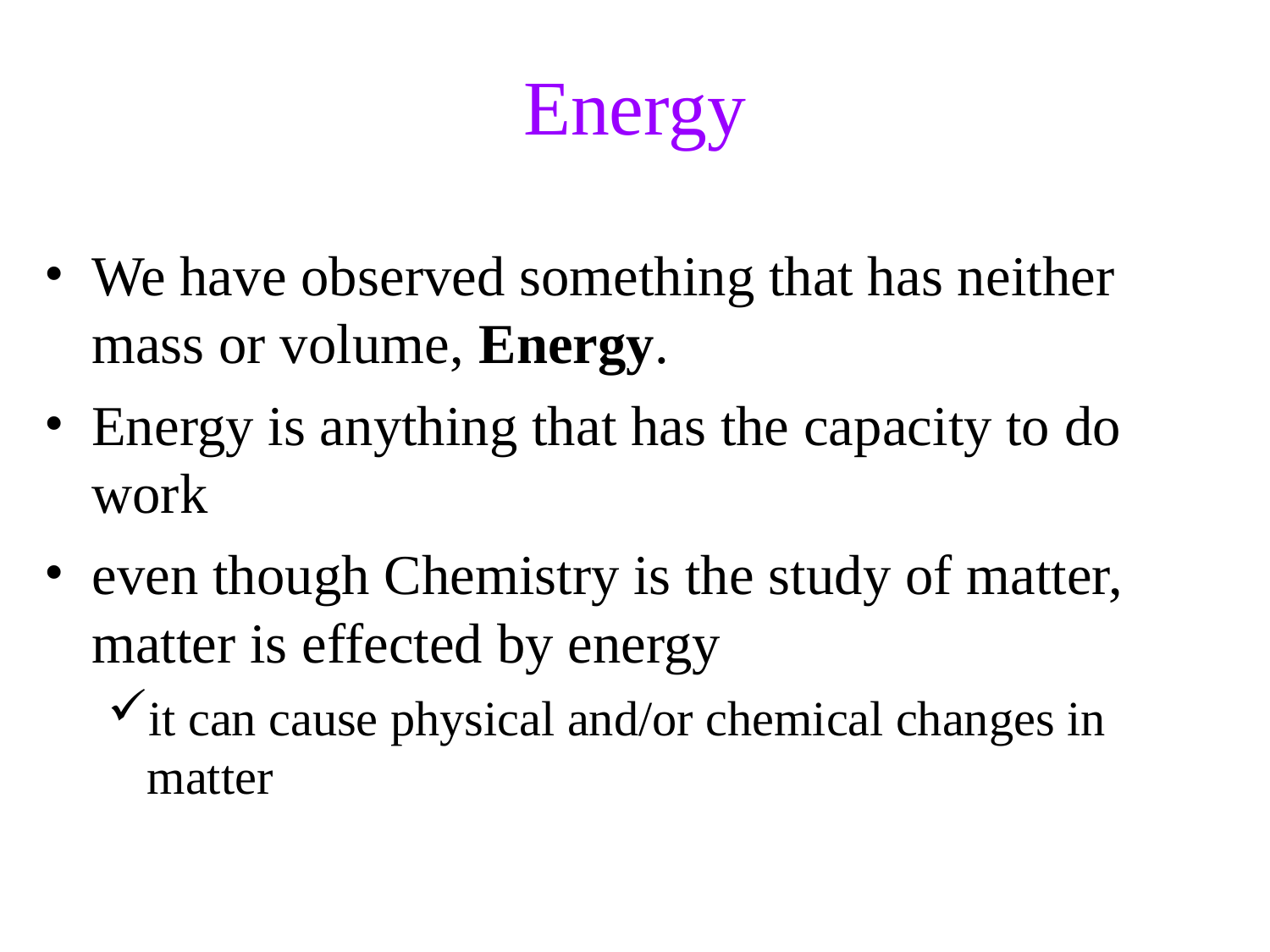

Energy
We have observed something that has neither mass or volume, Energy.
Energy is anything that has the capacity to do work
even though Chemistry is the study of matter, matter is effected by energy
it can cause physical and/or chemical changes in matter